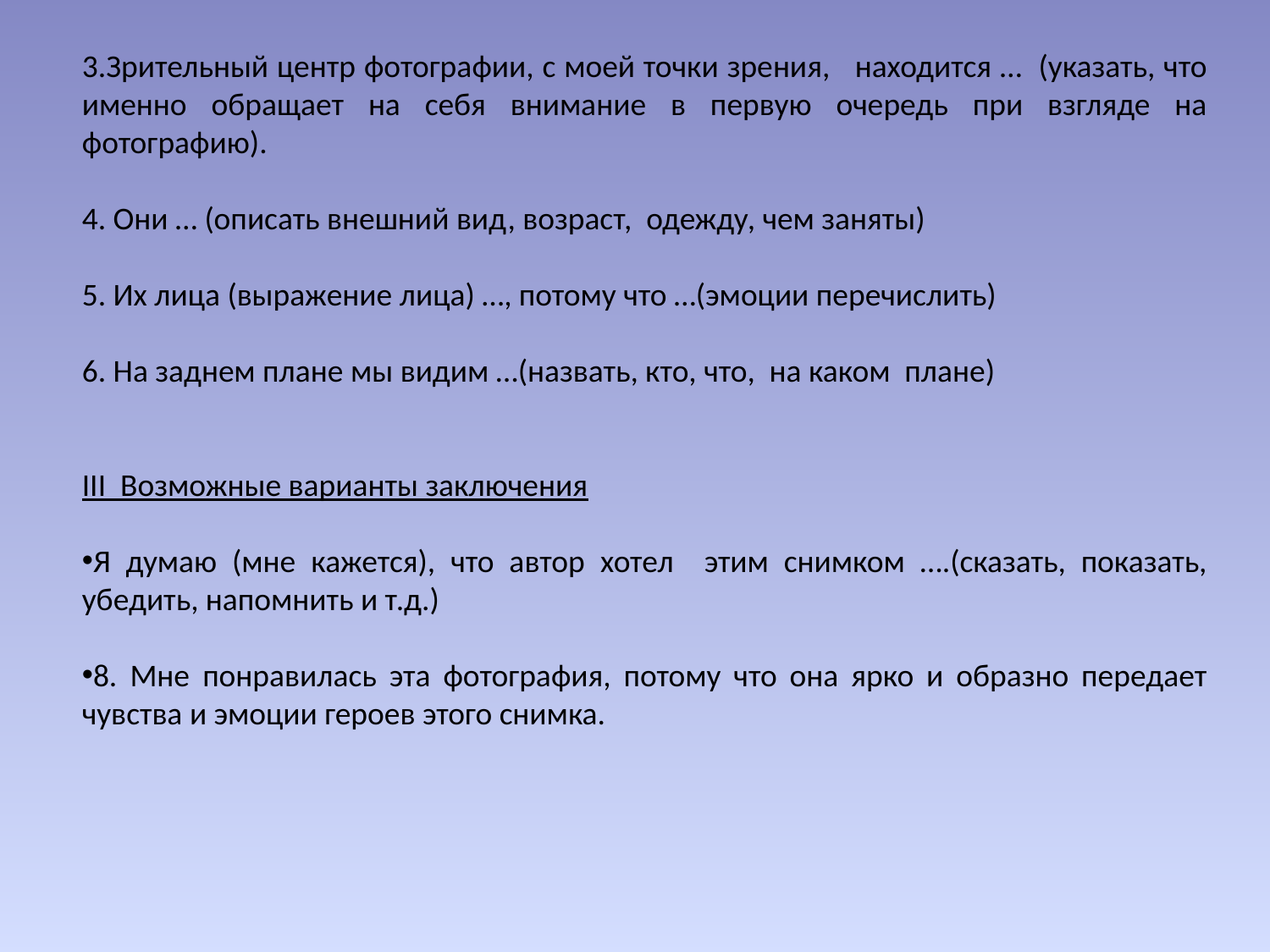

3.Зрительный центр фотографии, с моей точки зрения,   находится …  (указать, что именно обращает на себя внимание в первую очередь при взгляде на фотографию).

4. Они … (описать внешний вид, возраст,  одежду, чем заняты)

5. Их лица (выражение лица) …, потому что …(эмоции перечислить)

6. На заднем плане мы видим …(назвать, кто, что,  на каком  плане)

III  Возможные варианты заключения

Я думаю (мне кажется), что автор хотел  этим снимком ….(сказать, показать, убедить, напомнить и т.д.)

8. Мне понравилась эта фотография, потому что она ярко и образно передает чувства и эмоции героев этого снимка.